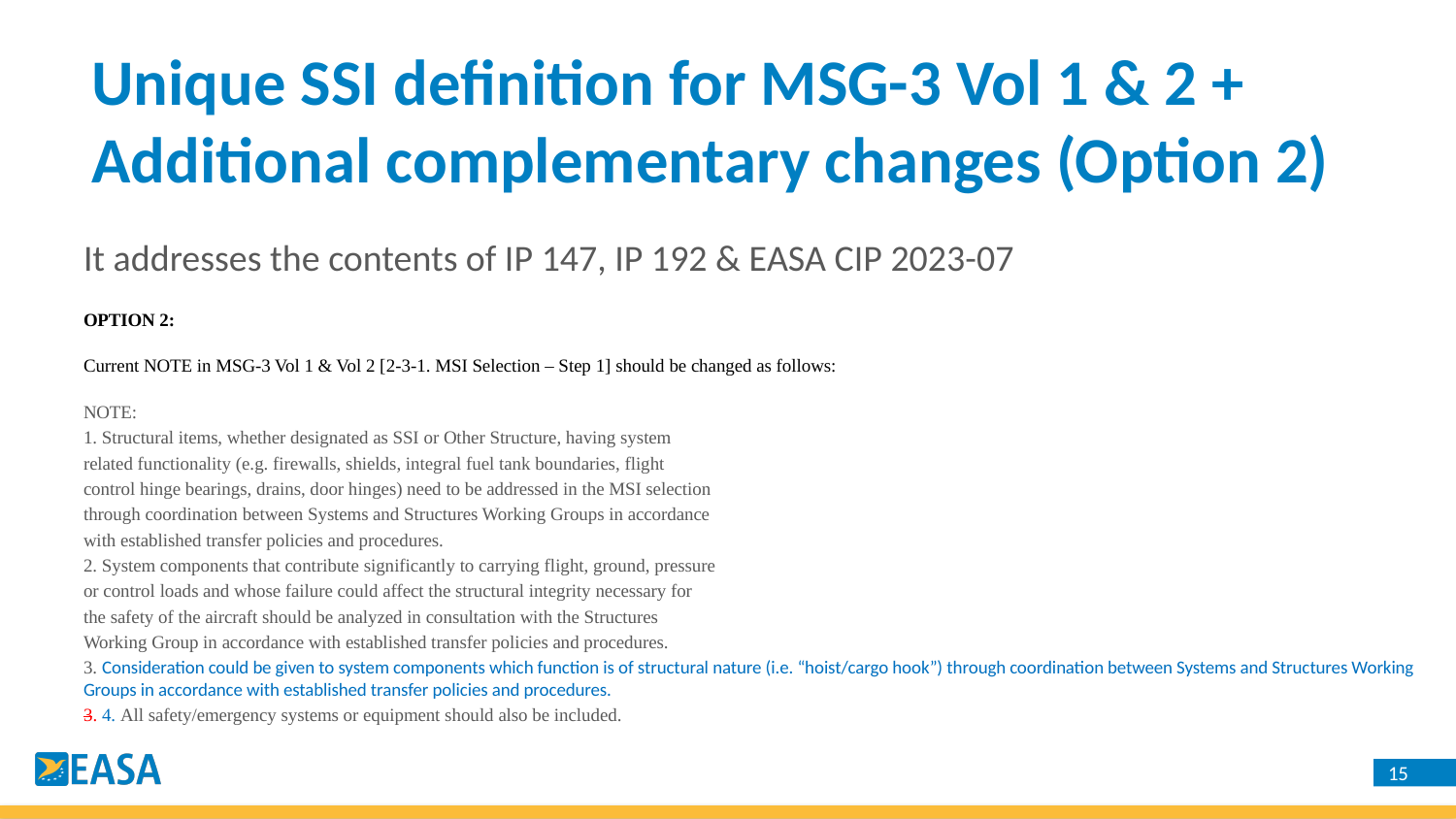

Unique SSI definition for MSG-3 Vol 1 & 2 + Additional complementary changes (Option 2)
#
It addresses the contents of IP 147, IP 192 & EASA CIP 2023-07

OPTION 2:

Current NOTE in MSG-3 Vol 1 & Vol 2 [2-3-1. MSI Selection – Step 1] should be changed as follows:

NOTE:
1. Structural items, whether designated as SSI or Other Structure, having system
related functionality (e.g. firewalls, shields, integral fuel tank boundaries, flight
control hinge bearings, drains, door hinges) need to be addressed in the MSI selection
through coordination between Systems and Structures Working Groups in accordance
with established transfer policies and procedures.
2. System components that contribute significantly to carrying flight, ground, pressure
or control loads and whose failure could affect the structural integrity necessary for
the safety of the aircraft should be analyzed in consultation with the Structures
Working Group in accordance with established transfer policies and procedures.
3. Consideration could be given to system components which function is of structural nature (i.e. “hoist/cargo hook”) through coordination between Systems and Structures Working Groups in accordance with established transfer policies and procedures.
3. 4. All safety/emergency systems or equipment should also be included.